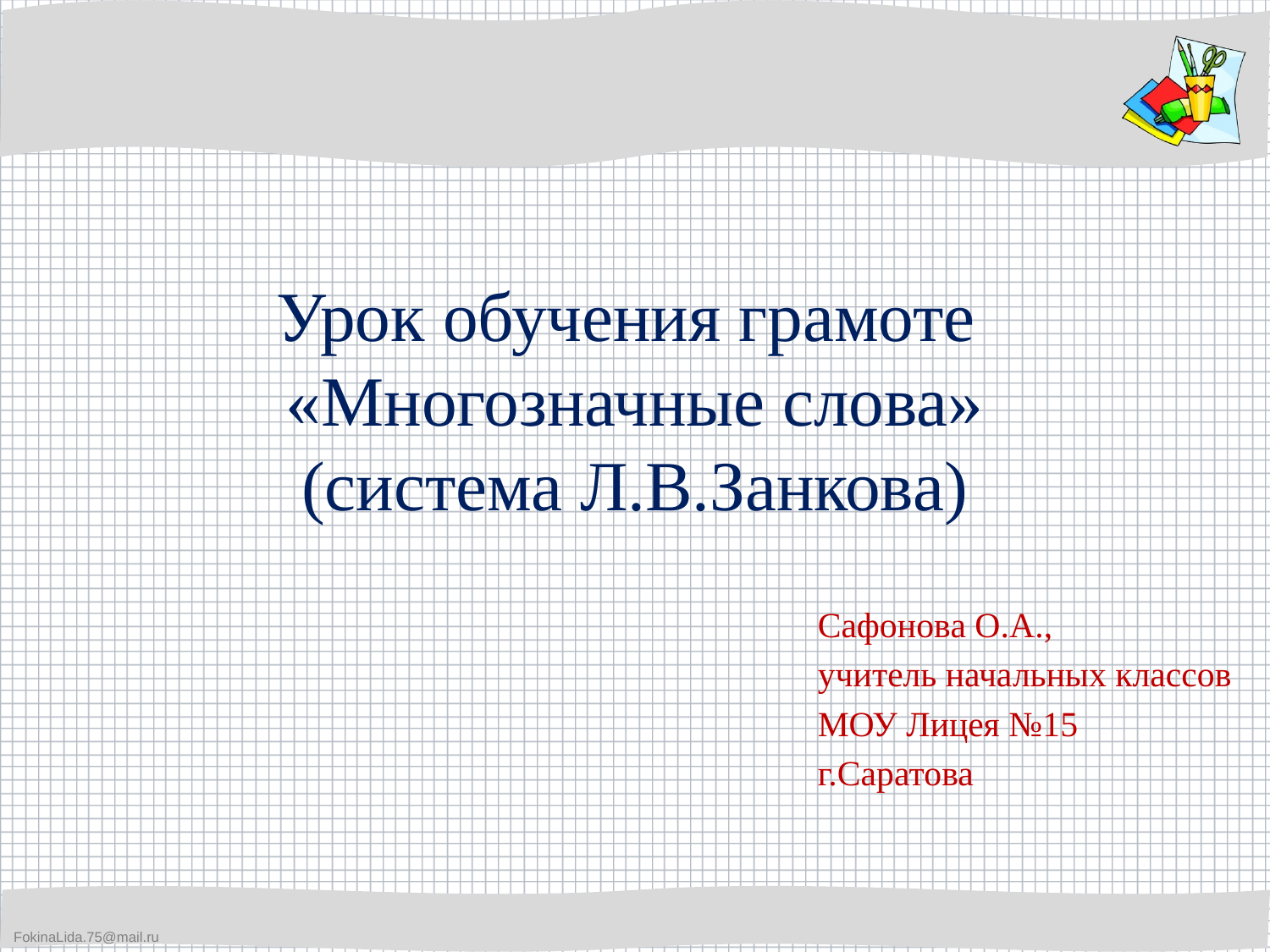

# Урок обучения грамоте «Многозначные слова» (система Л.В.Занкова)
Сафонова О.А.,
учитель начальных классов
МОУ Лицея №15
г.Саратова